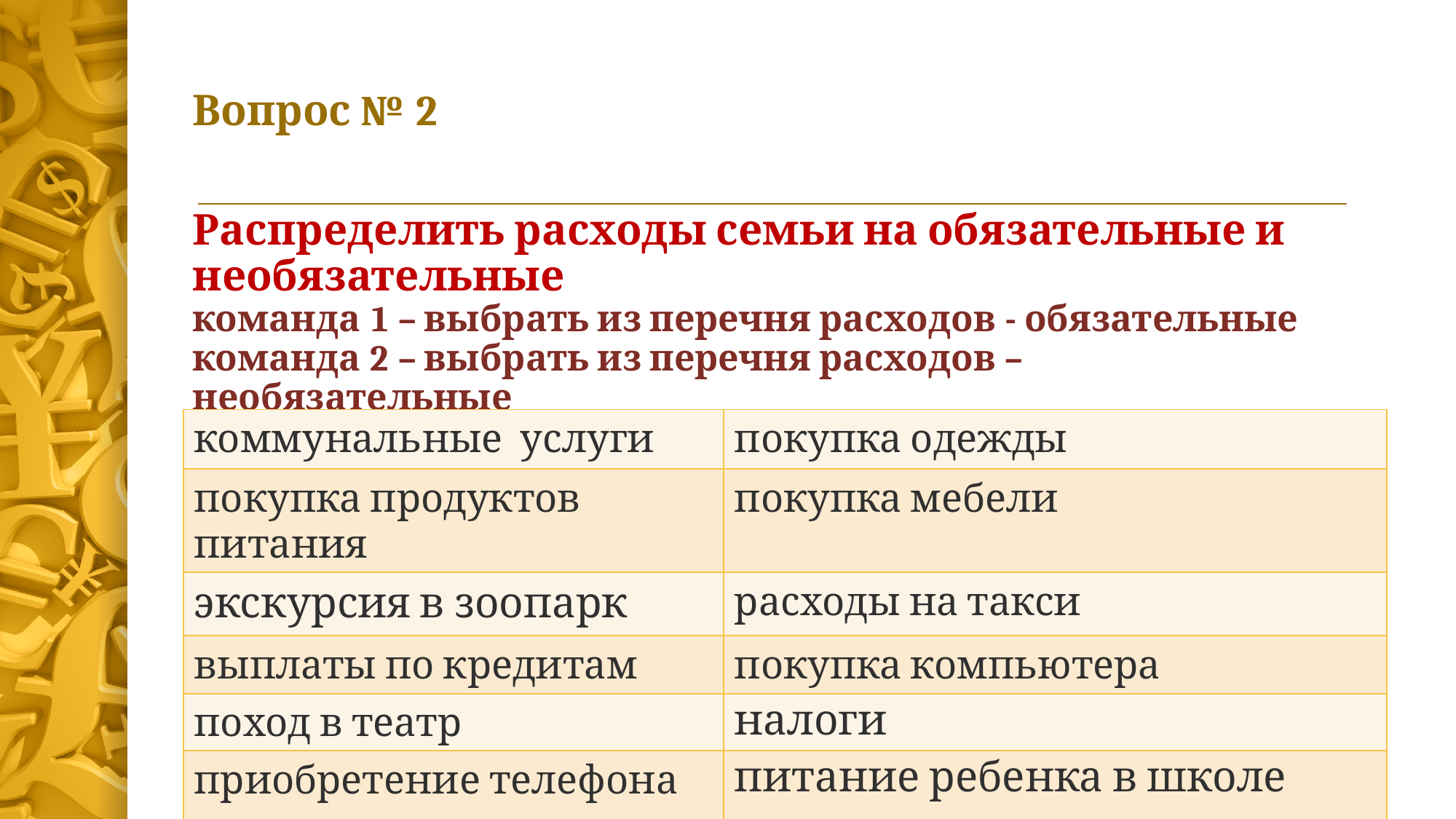

# Вопрос № 2
Распределить расходы семьи на обязательные и необязательные
команда 1 – выбрать из перечня расходов - обязательные
команда 2 – выбрать из перечня расходов – необязательные
| коммунальные  услуги | покупка одежды |
| --- | --- |
| покупка продуктов питания | покупка мебели |
| экскурсия в зоопарк | расходы на такси |
| выплаты по кредитам | покупка компьютера |
| поход в театр | налоги |
| приобретение телефона | питание ребенка в школе |